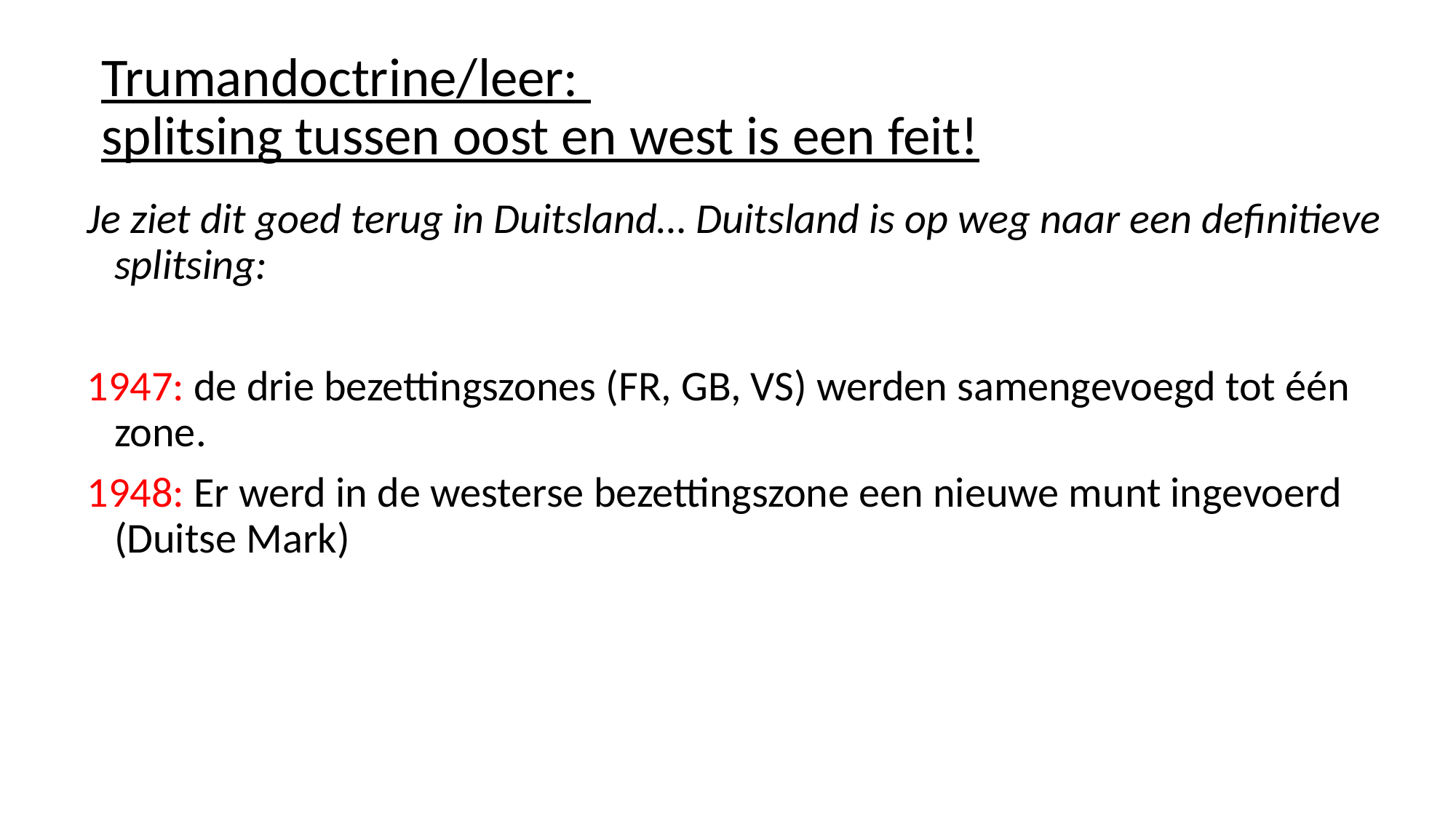

# Trumandoctrine/leer: splitsing tussen oost en west is een feit!
Je ziet dit goed terug in Duitsland… Duitsland is op weg naar een definitieve splitsing:

1947: de drie bezettingszones (FR, GB, VS) werden samengevoegd tot één zone.
1948: Er werd in de westerse bezettingszone een nieuwe munt ingevoerd (Duitse Mark)